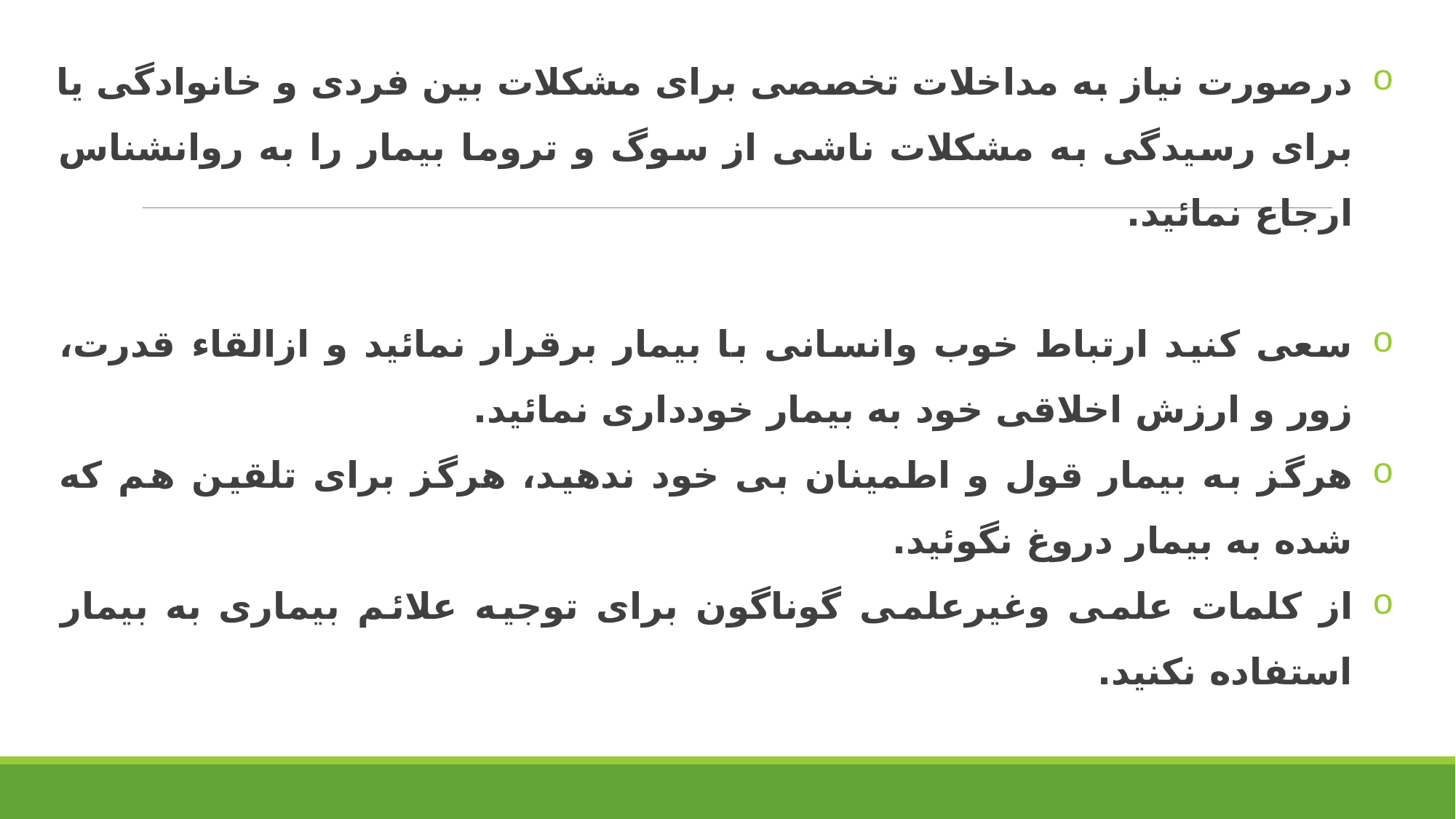

درصورت نياز به مداخلات تخصصی برای مشکلات بين فردی و خانوادگی يا برای رسيدگی به مشکلات ناشی از سوگ و تروما بيمار را به روانشناس ارجاع نمائيد.

سعی کنيد ارتباط خوب وانسانی با بيمار برقرار نمائيد و ازالقاء قدرت، زور و ارزش اخلاقی خود به بيمار خودداری نمائيد.
هرگز به بيمار قول و اطمينان بی خود ندهيد، هرگز برای تلقين هم که شده به بيمار دروغ نگوئيد.
از کلمات علمی وغيرعلمی گوناگون برای توجيه علائم بيماری به بيمار استفاده نکنید.